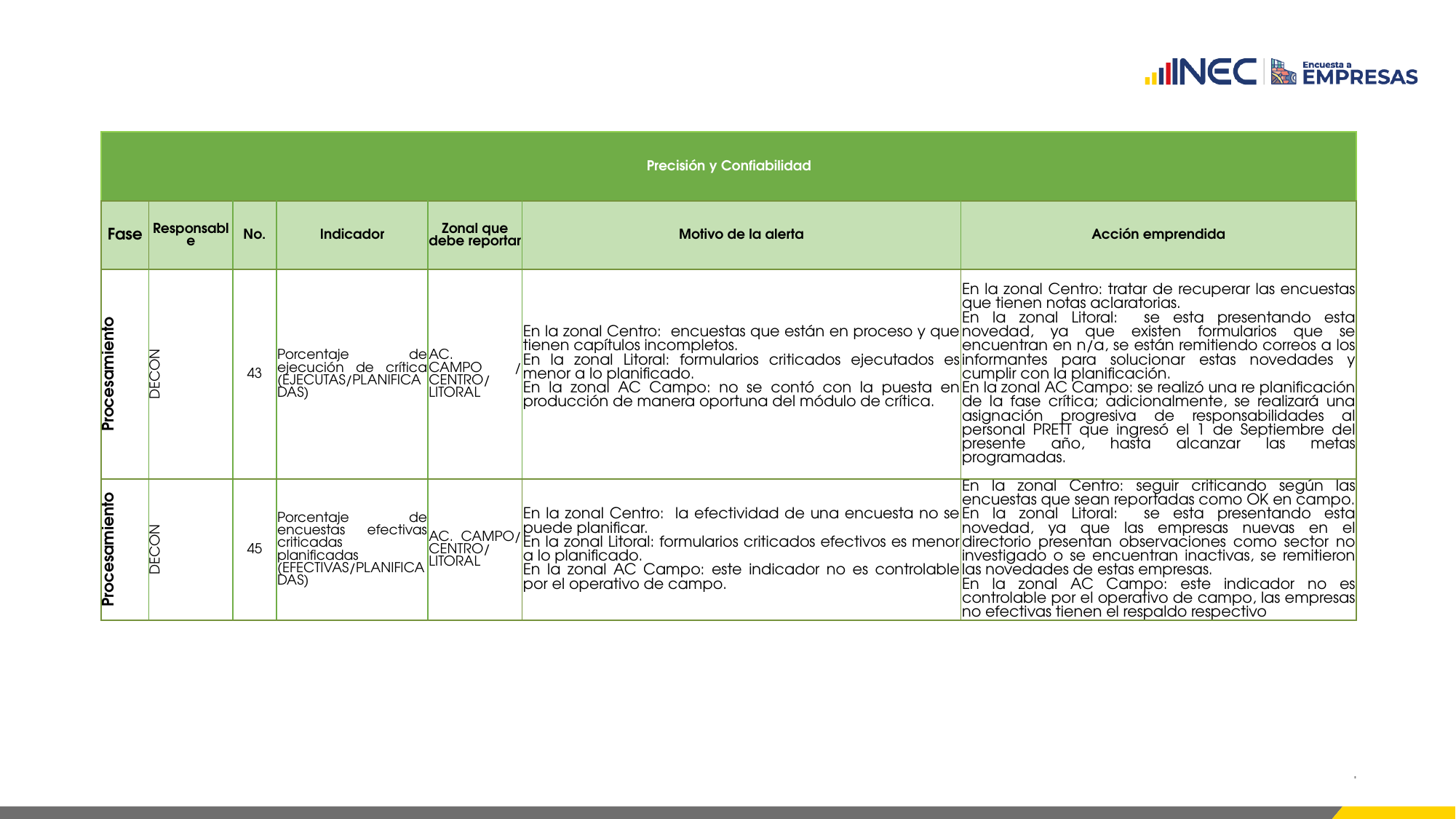

| Precisión y Confiabilidad |  |  |  |  |  |  |
| --- | --- | --- | --- | --- | --- | --- |
| Fase | Responsable | No. | Indicador | Zonal que debe reportar | Motivo de la alerta | Acción emprendida |
| Procesamiento | DECON | 43 | Porcentaje de ejecución de crítica (EJECUTAS/PLANIFICADAS) | AC. CAMPO / CENTRO/ LITORAL | En la zonal Centro: encuestas que están en proceso y que tienen capítulos incompletos. En la zonal Litoral: formularios criticados ejecutados es menor a lo planificado. En la zonal AC Campo: no se contó con la puesta en producción de manera oportuna del módulo de crítica. | En la zonal Centro: tratar de recuperar las encuestas que tienen notas aclaratorias. En la zonal Litoral: se esta presentando esta novedad, ya que existen formularios que se encuentran en n/a, se están remitiendo correos a los informantes para solucionar estas novedades y cumplir con la planificación. En la zonal AC Campo: se realizó una re planificación de la fase crítica; adicionalmente, se realizará una asignación progresiva de responsabilidades al personal PRETT que ingresó el 1 de Septiembre del presente año, hasta alcanzar las metas programadas. |
| Procesamiento | DECON | 45 | Porcentaje de encuestas efectivas criticadas planificadas (EFECTIVAS/PLANIFICADAS) | AC. CAMPO/ CENTRO/ LITORAL | En la zonal Centro: la efectividad de una encuesta no se puede planificar. En la zonal Litoral: formularios criticados efectivos es menor a lo planificado. En la zonal AC Campo: este indicador no es controlable por el operativo de campo. | En la zonal Centro: seguir criticando según las encuestas que sean reportadas como OK en campo. En la zonal Litoral: se esta presentando esta novedad, ya que las empresas nuevas en el directorio presentan observaciones como sector no investigado o se encuentran inactivas, se remitieron las novedades de estas empresas. En la zonal AC Campo: este indicador no es controlable por el operativo de campo, las empresas no efectivas tienen el respaldo respectivo |